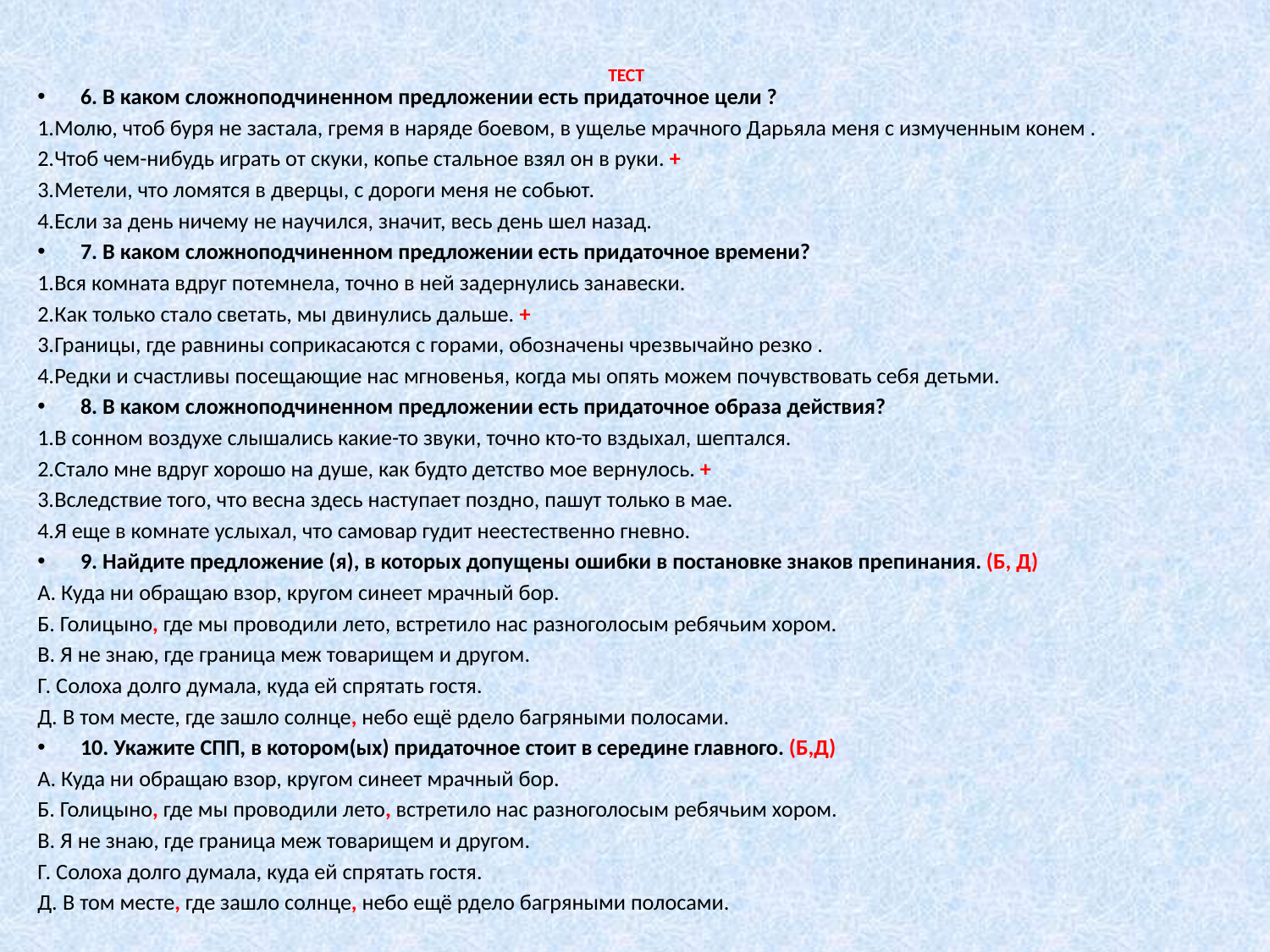

# ТЕСТ
6. В каком сложноподчиненном предложении есть придаточное цели ?
1.Молю, чтоб буря не застала, гремя в наряде боевом, в ущелье мрачного Дарьяла меня с измученным конем .
2.Чтоб чем-нибудь играть от скуки, копье стальное взял он в руки. +
3.Метели, что ломятся в дверцы, с дороги меня не собьют.
4.Если за день ничему не научился, значит, весь день шел назад.
7. В каком сложноподчиненном предложении есть придаточное времени?
1.Вся комната вдруг потемнела, точно в ней задернулись занавески.
2.Как только стало светать, мы двинулись дальше. +
3.Границы, где равнины соприкасаются с горами, обозначены чрезвычайно резко .
4.Редки и счастливы посещающие нас мгновенья, когда мы опять можем почувствовать себя детьми.
8. В каком сложноподчиненном предложении есть придаточное образа действия?
1.В сонном воздухе слышались какие-то звуки, точно кто-то вздыхал, шептался.
2.Стало мне вдруг хорошо на душе, как будто детство мое вернулось. +
3.Вследствие того, что весна здесь наступает поздно, пашут только в мае.
4.Я еще в комнате услыхал, что самовар гудит неестественно гневно.
9. Найдите предложение (я), в которых допущены ошибки в постановке знаков препинания. (Б, Д)
А. Куда ни обращаю взор, кругом синеет мрачный бор.
Б. Голицыно, где мы проводили лето, встретило нас разноголосым ребячьим хором.
В. Я не знаю, где граница меж товарищем и другом.
Г. Солоха долго думала, куда ей спрятать гостя.
Д. В том месте, где зашло солнце, небо ещё рдело багряными полосами.
10. Укажите СПП, в котором(ых) придаточное стоит в середине главного. (Б,Д)
А. Куда ни обращаю взор, кругом синеет мрачный бор.
Б. Голицыно, где мы проводили лето, встретило нас разноголосым ребячьим хором.
В. Я не знаю, где граница меж товарищем и другом.
Г. Солоха долго думала, куда ей спрятать гостя.
Д. В том месте, где зашло солнце, небо ещё рдело багряными полосами.